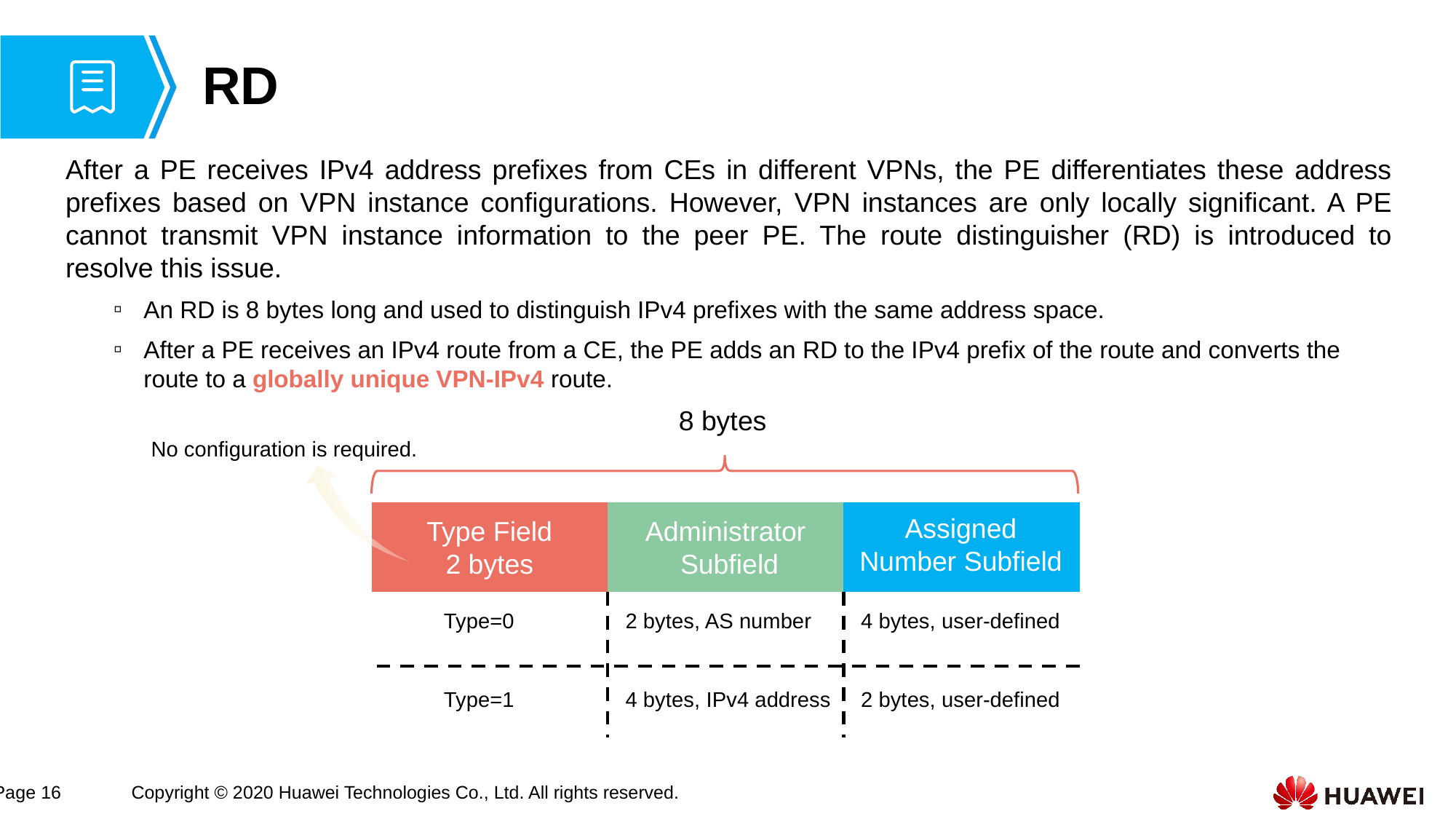

# RD

After a PE receives IPv4 address prefixes from CEs in different VPNs, the PE differentiates these address prefixes based on VPN instance configurations. However, VPN instances are only locally significant. A PE cannot transmit VPN instance information to the peer PE. The route distinguisher (RD) is introduced to resolve this issue.
An RD is 8 bytes long and used to distinguish IPv4 prefixes with the same address space.
After a PE receives an IPv4 route from a CE, the PE adds an RD to the IPv4 prefix of the route and converts the route to a globally unique VPN-IPv4 route.
8 bytes
No configuration is required.

Assigned
Number Subfield
Type Field
2 bytes
Administrator
 Subfield
Type=0
2 bytes, AS number
4 bytes, user-defined
Type=1
4 bytes, IPv4 address
2 bytes, user-defined